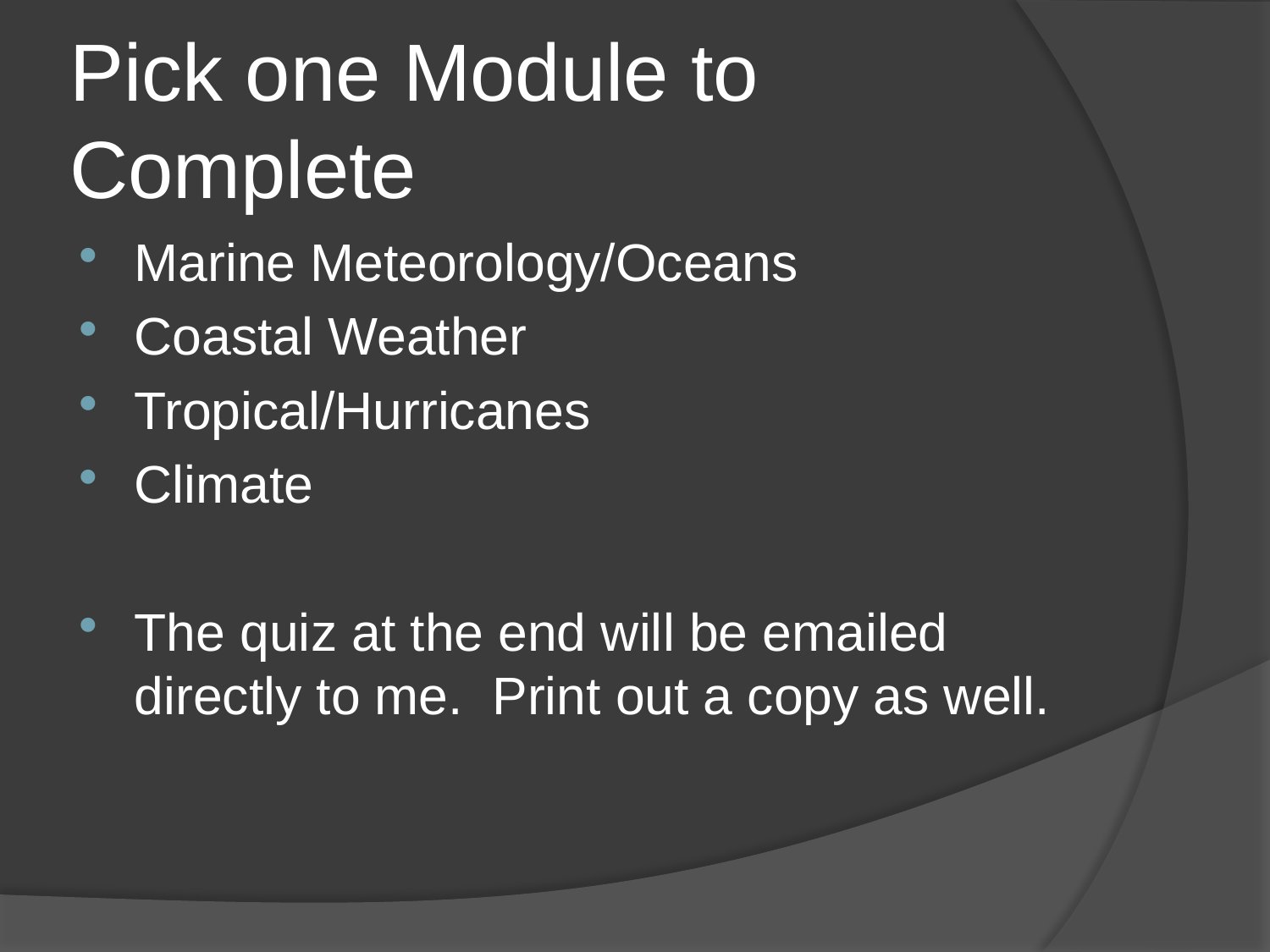

# Pick one Module to Complete
Marine Meteorology/Oceans
Coastal Weather
Tropical/Hurricanes
Climate

The quiz at the end will be emailed directly to me.  Print out a copy as well.